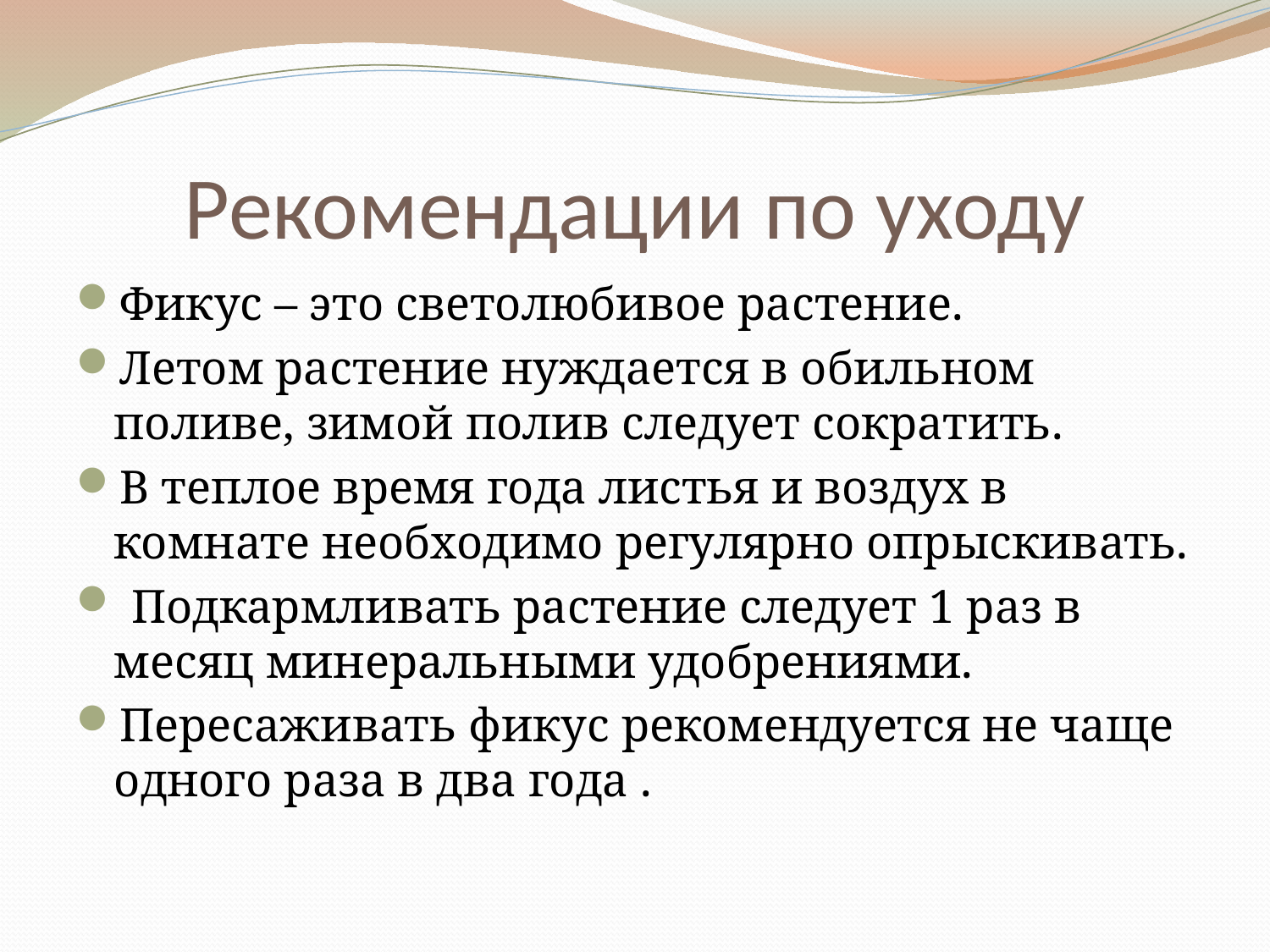

# Рекомендации по уходу
Фикус – это светолюбивое растение.
Летом растение нуждается в обильном поливе, зимой полив следует сократить.
В теплое время года листья и воздух в комнате необходимо регулярно опрыскивать.
 Подкармливать растение следует 1 раз в месяц минеральными удобрениями.
Пересаживать фикус рекомендуется не чаще одного раза в два года .